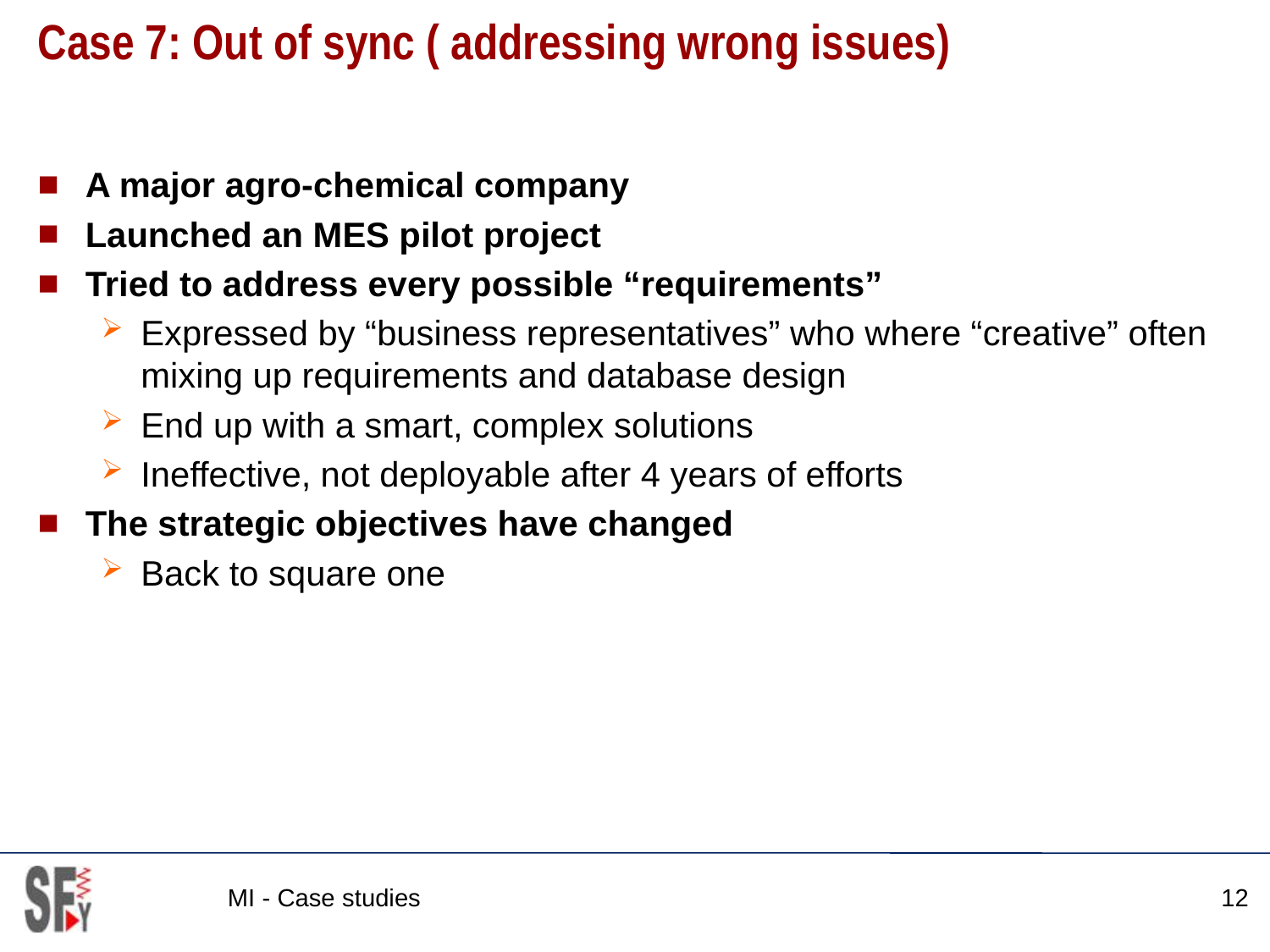

# Case 7: Out of sync ( addressing wrong issues)
A major agro-chemical company
Launched an MES pilot project
Tried to address every possible “requirements”
Expressed by “business representatives” who where “creative” often mixing up requirements and database design
End up with a smart, complex solutions
Ineffective, not deployable after 4 years of efforts
The strategic objectives have changed
Back to square one

MI - Case studies
12